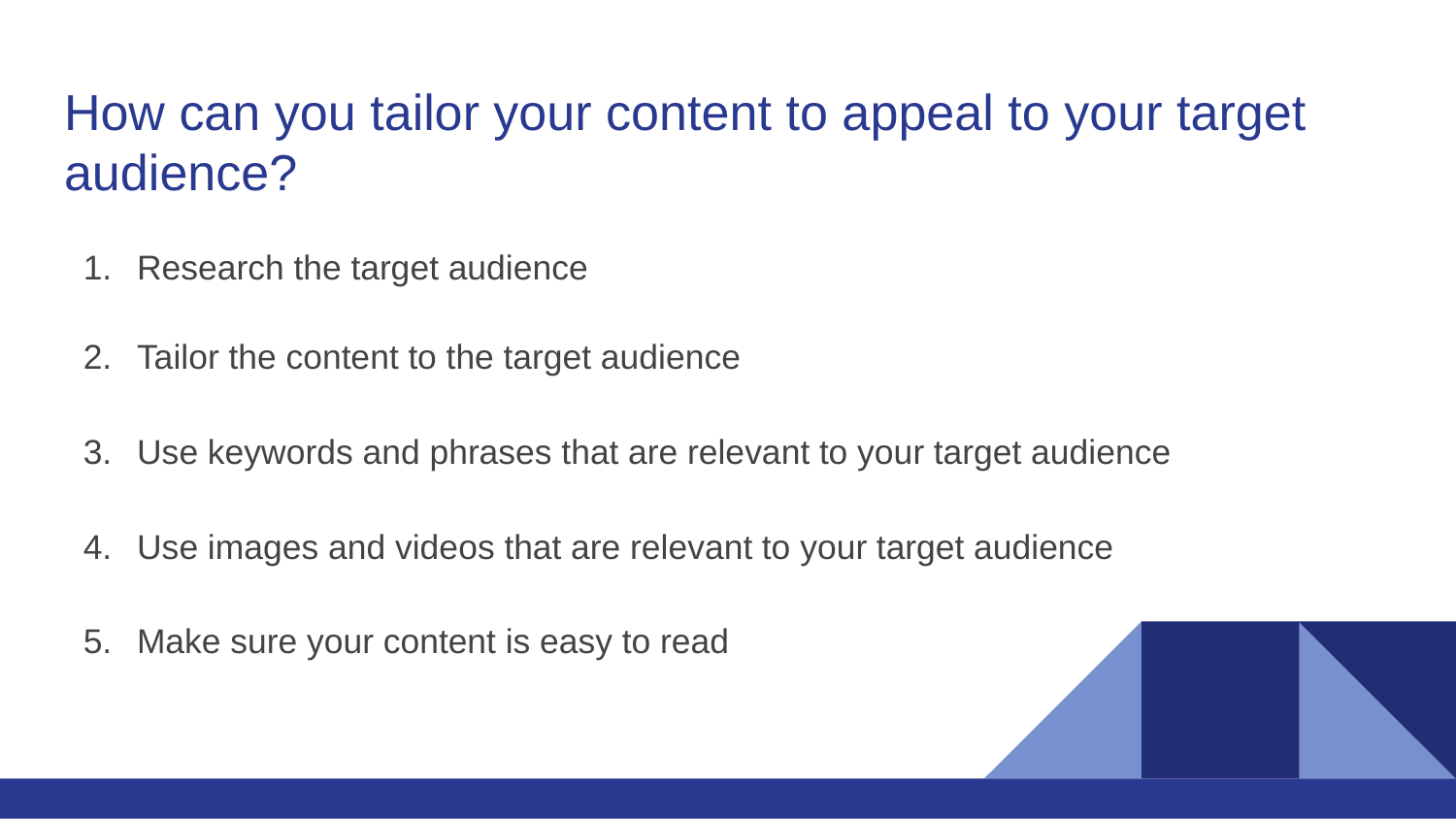

# How can you tailor your content to appeal to your target audience?
Research the target audience
Tailor the content to the target audience
Use keywords and phrases that are relevant to your target audience
Use images and videos that are relevant to your target audience
Make sure your content is easy to read